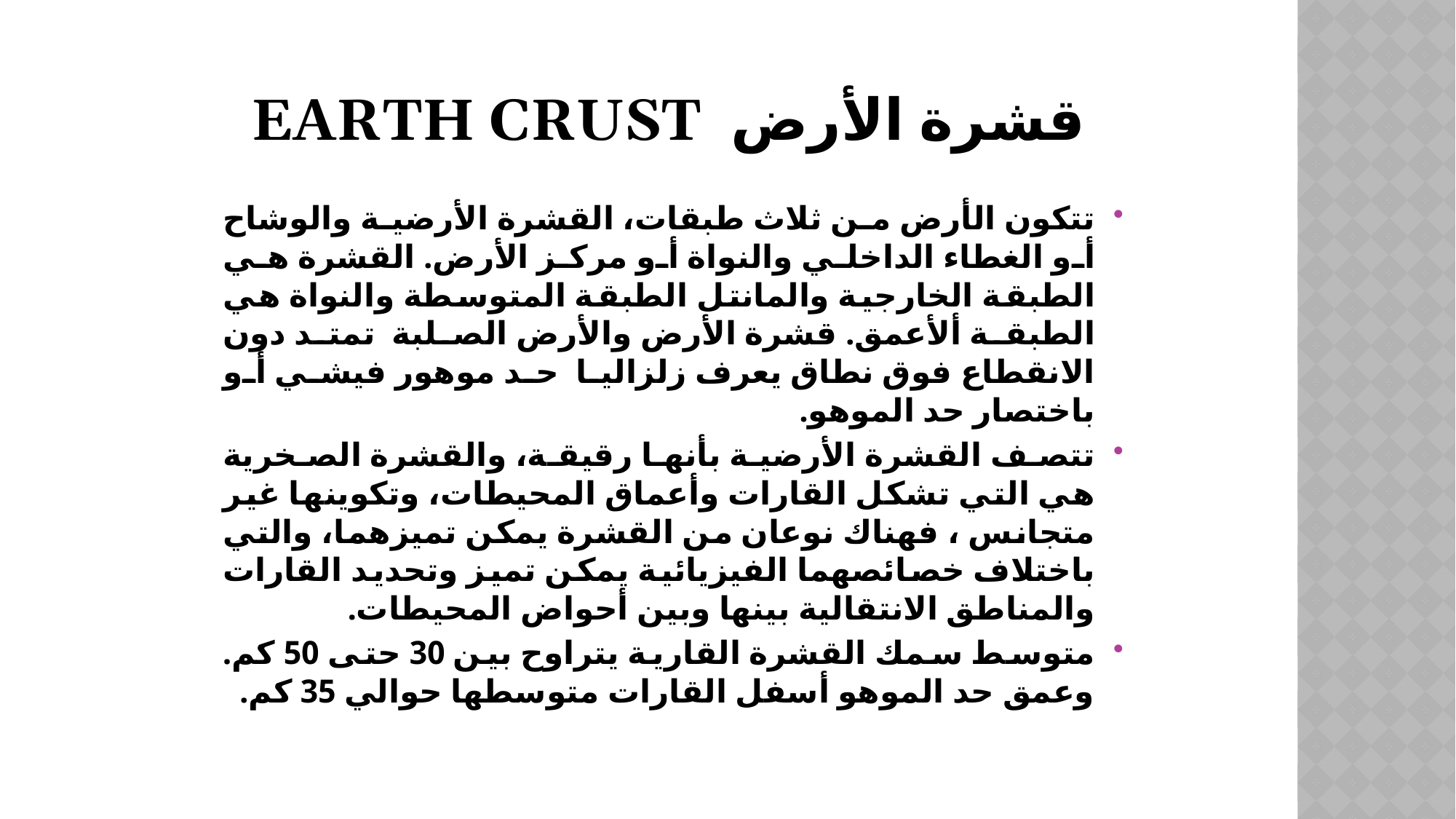

# Earth Crust  قشرة الأرض
تتكون الأرض من ثلاث طبقات، القشرة الأرضية والوشاح أو الغطاء الداخلي والنواة أو مركز الأرض. القشرة هي الطبقة الخارجية والمانتل الطبقة المتوسطة والنواة هي الطبقة ألأعمق. قشرة الأرض والأرض الصلبة  تمتد دون الانقطاع فوق نطاق يعرف زلزاليا  حد موهور فيشي أو باختصار حد الموهو.
تتصف القشرة الأرضية بأنها رقيقة، والقشرة الصخرية هي التي تشكل القارات وأعماق المحيطات، وتكوينها غير متجانس ، فهناك نوعان من القشرة يمكن تميزهما، والتي باختلاف خصائصهما الفيزيائية يمكن تميز وتحديد القارات والمناطق الانتقالية بينها وبين أحواض المحيطات.
متوسط سمك القشرة القارية يتراوح بين 30 حتى 50 كم. وعمق حد الموهو أسفل القارات متوسطها حوالي 35 كم.